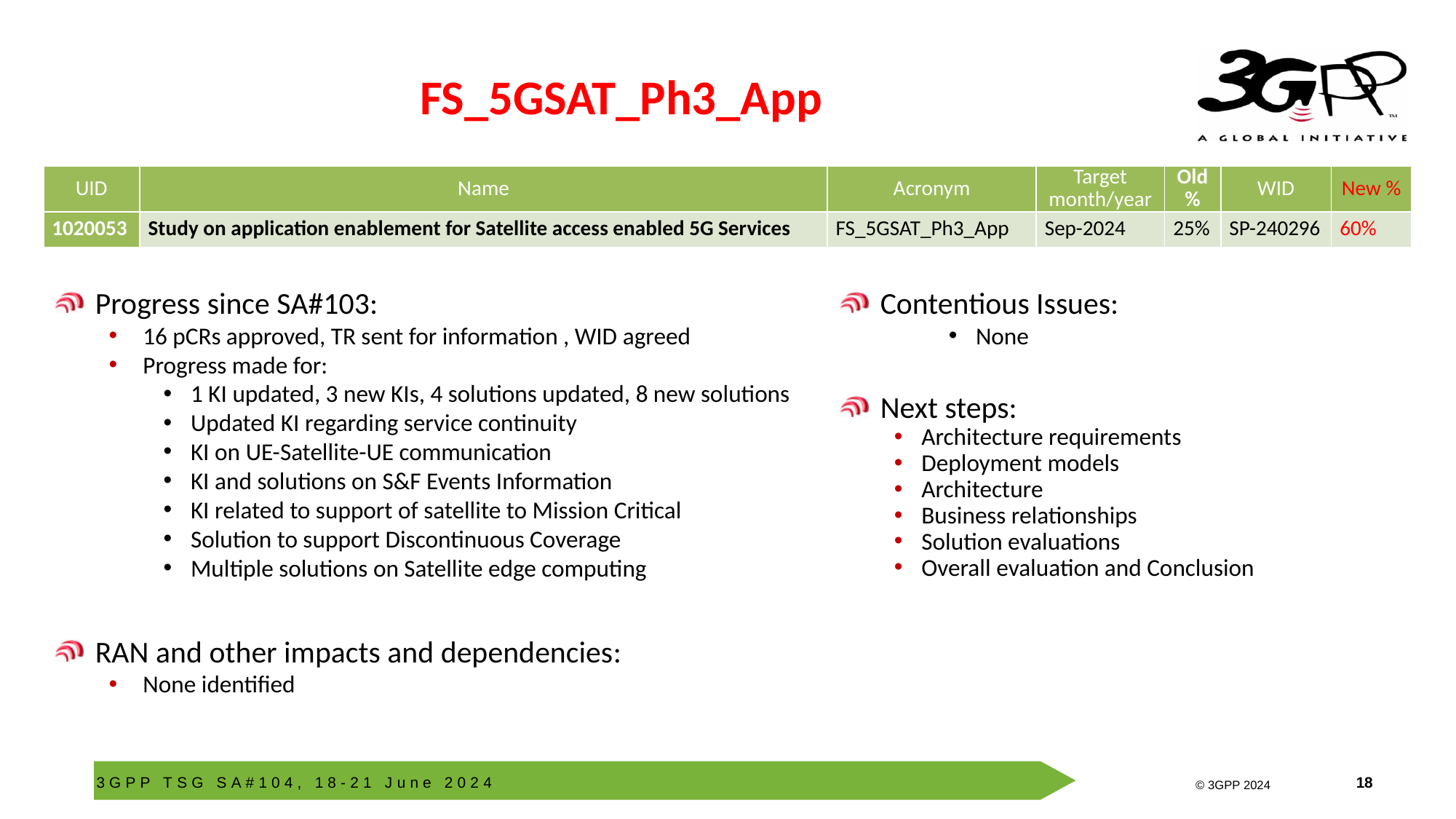

# FS_5GSAT_Ph3_App
| UID | Name | Acronym | Target month/year | Old % | WID | New % |
| --- | --- | --- | --- | --- | --- | --- |
| 1020053 | Study on application enablement for Satellite access enabled 5G Services | FS\_5GSAT\_Ph3\_App | Sep-2024 | 25% | SP-240296 | 60% |
Progress since SA#103:
16 pCRs approved, TR sent for information , WID agreed
Progress made for:
1 KI updated, 3 new KIs, 4 solutions updated, 8 new solutions
Updated KI regarding service continuity
KI on UE-Satellite-UE communication
KI and solutions on S&F Events Information
KI related to support of satellite to Mission Critical
Solution to support Discontinuous Coverage
Multiple solutions on Satellite edge computing

RAN and other impacts and dependencies:
None identified

Contentious Issues:
None

Next steps:
Architecture requirements
Deployment models
Architecture
Business relationships
Solution evaluations
Overall evaluation and Conclusion